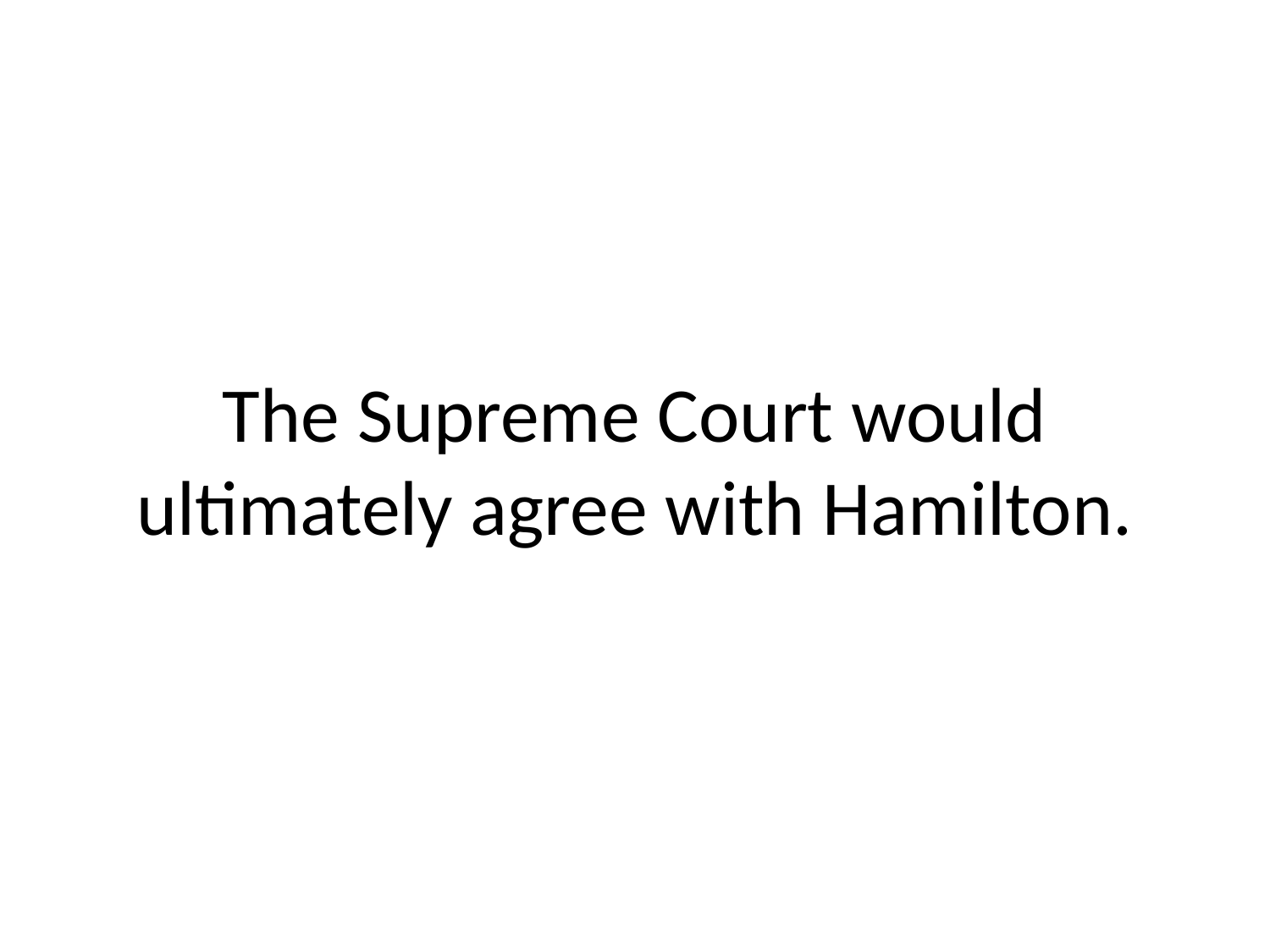

# The Supreme Court would ultimately agree with Hamilton.